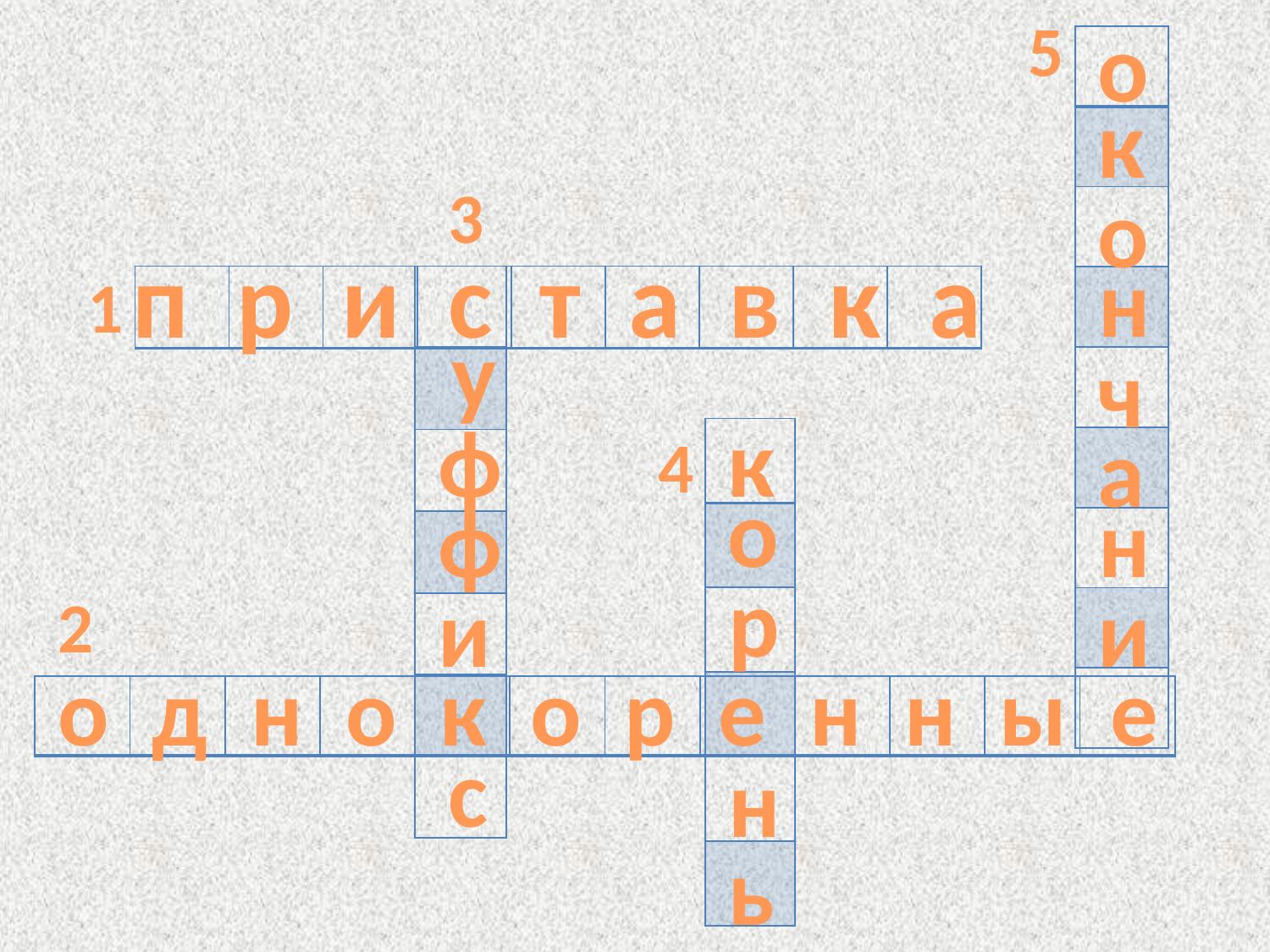

5
о
|  |
| --- |
|  |
|  |
|  |
|  |
|  |
|  |
|  |
|  |
к
3
о
п  р  и  с  т  а  в  к  а
н
1
|  |  |  |  |  |  |  |  |  |
| --- | --- | --- | --- | --- | --- | --- | --- | --- |
|  |
| --- |
|  |
|  |
|  |
|  |
|  |
|  |
 у
ч
ф
к
а
4
|  |
| --- |
|  |
|  |
|  |
|  |
|  |
о
ф
н
р
и
и
2
о  д  н  о  к  о  р  е  н  н  ы  е
|  |  |  |  |  |  |  |  |  |  |  |  |
| --- | --- | --- | --- | --- | --- | --- | --- | --- | --- | --- | --- |
с
н
ь